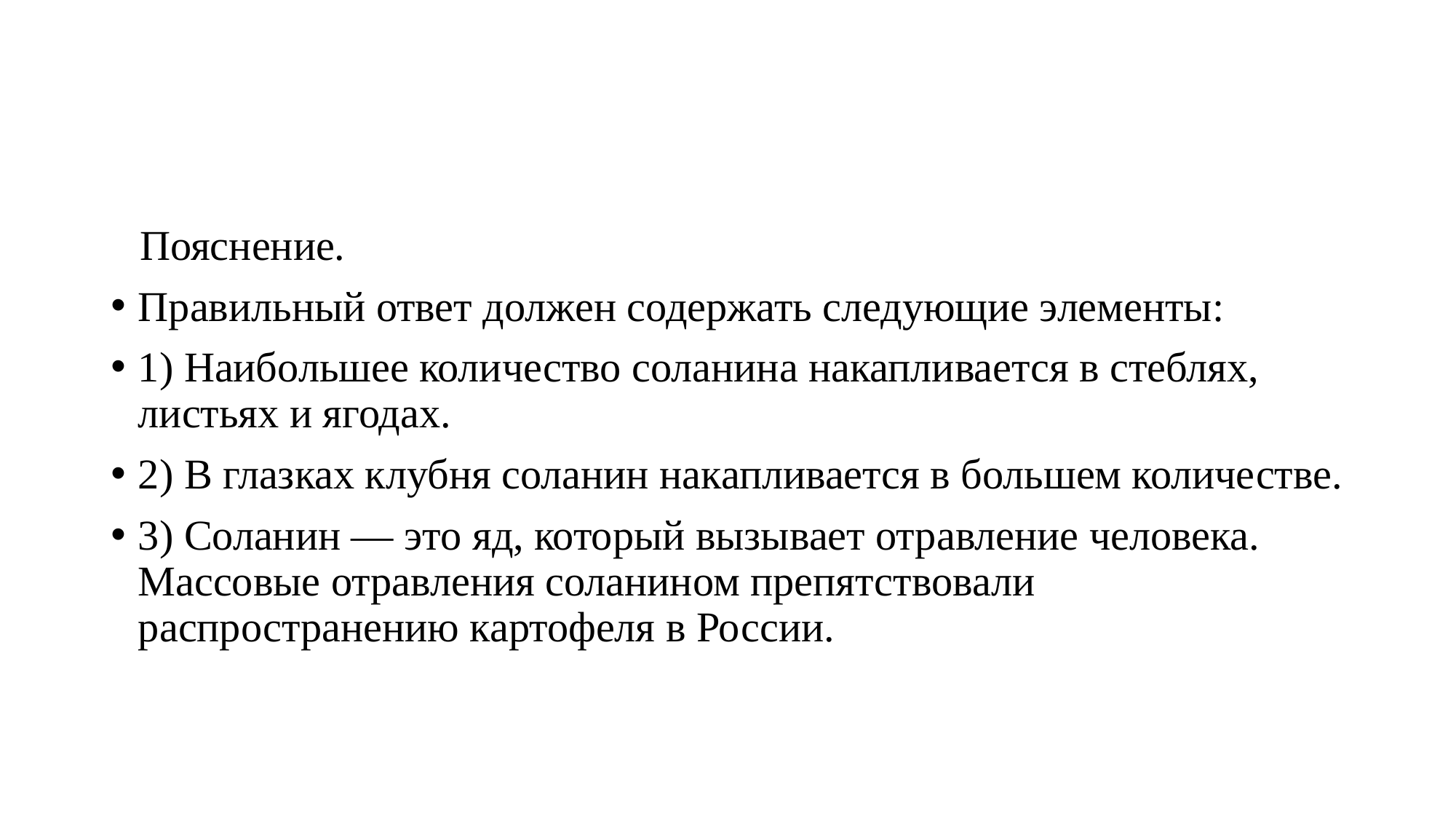

#
   Пояснение.
Правильный ответ должен содержать следующие элементы:
1) Наибольшее количество соланина накапливается в стеблях, листьях и ягодах.
2) В глазках клубня соланин накапливается в большем количестве.
3) Соланин — это яд, который вызывает отравление человека. Массовые отравления соланином препятствовали распространению картофеля в России.